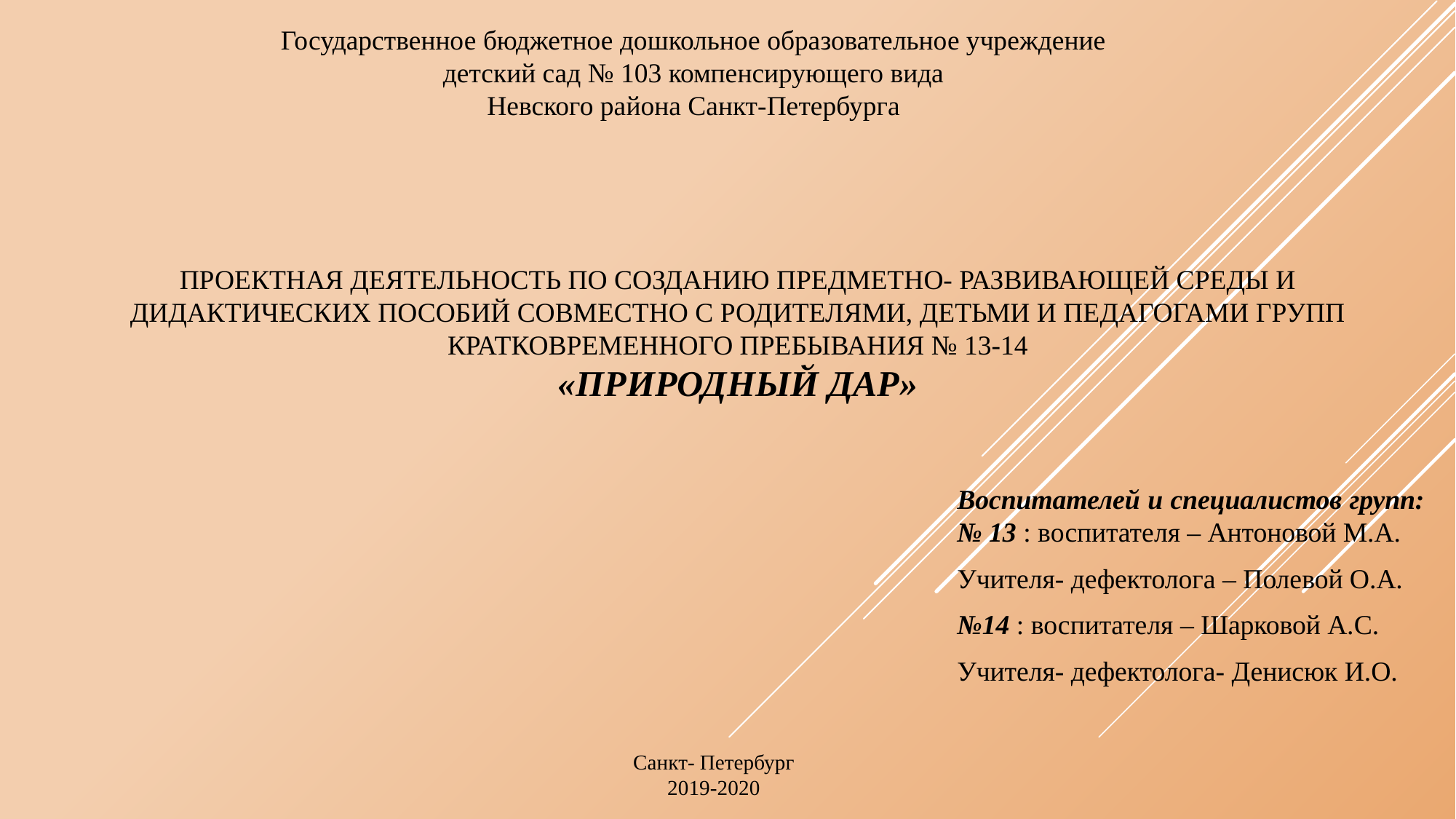

Государственное бюджетное дошкольное образовательное учреждение
детский сад № 103 компенсирующего вида
Невского района Санкт-Петербурга

ПРОЕКТНАЯ деятельность по созданию предметно- развивающей среды и дидактических пособий совместно с родителями, детьми и педагогами групп кратковременного пребывания № 13-14
«Природный дар»
Воспитателей и специалистов групп:
№ 13 : воспитателя – Антоновой М.А.
Учителя- дефектолога – Полевой О.А.
№14 : воспитателя – Шарковой А.С.
Учителя- дефектолога- Денисюк И.О.
Санкт- Петербург
2019-2020